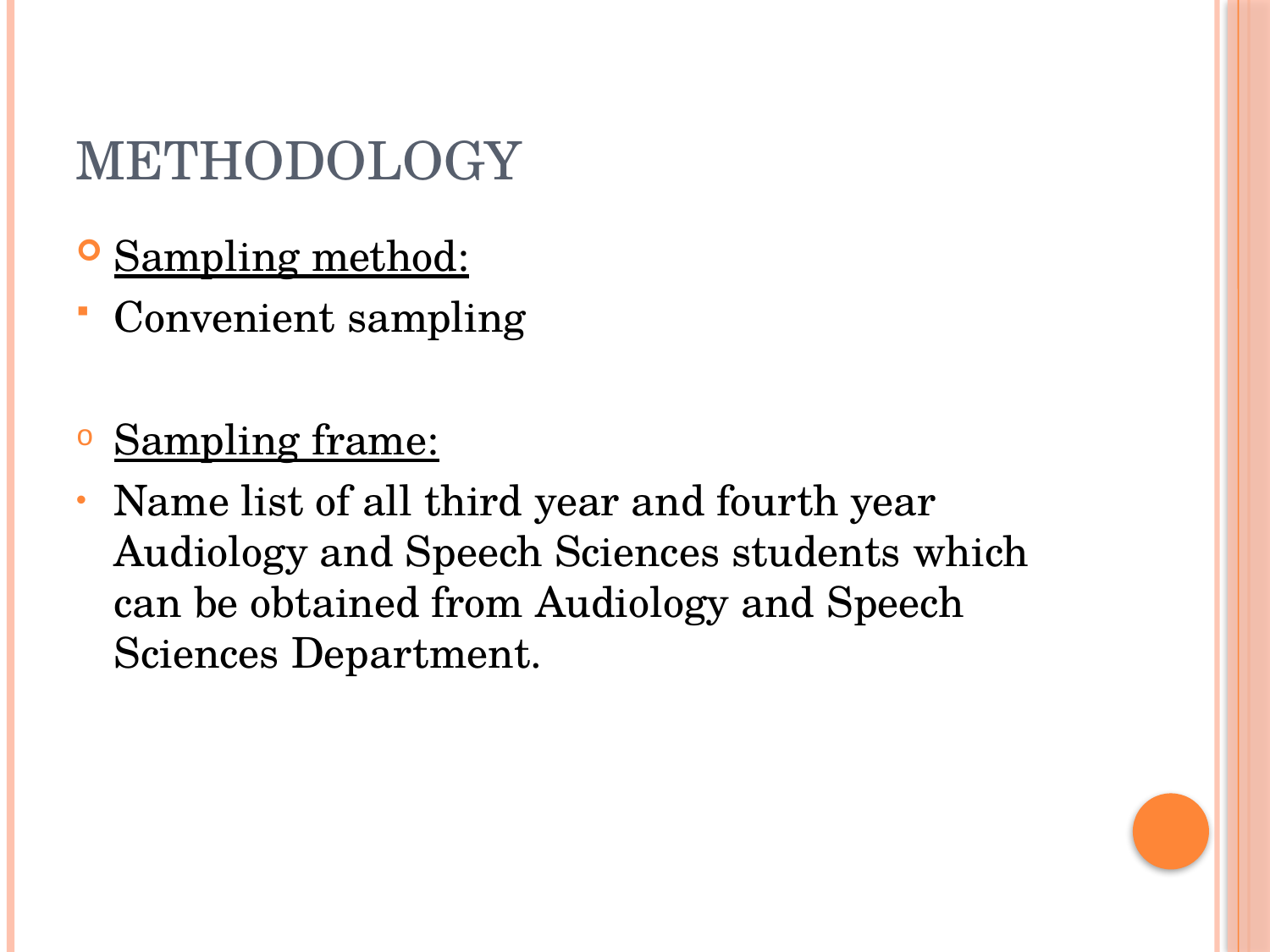

# Methodology
Sampling method:
Convenient sampling

Sampling frame:
Name list of all third year and fourth year Audiology and Speech Sciences students which can be obtained from Audiology and Speech Sciences Department.